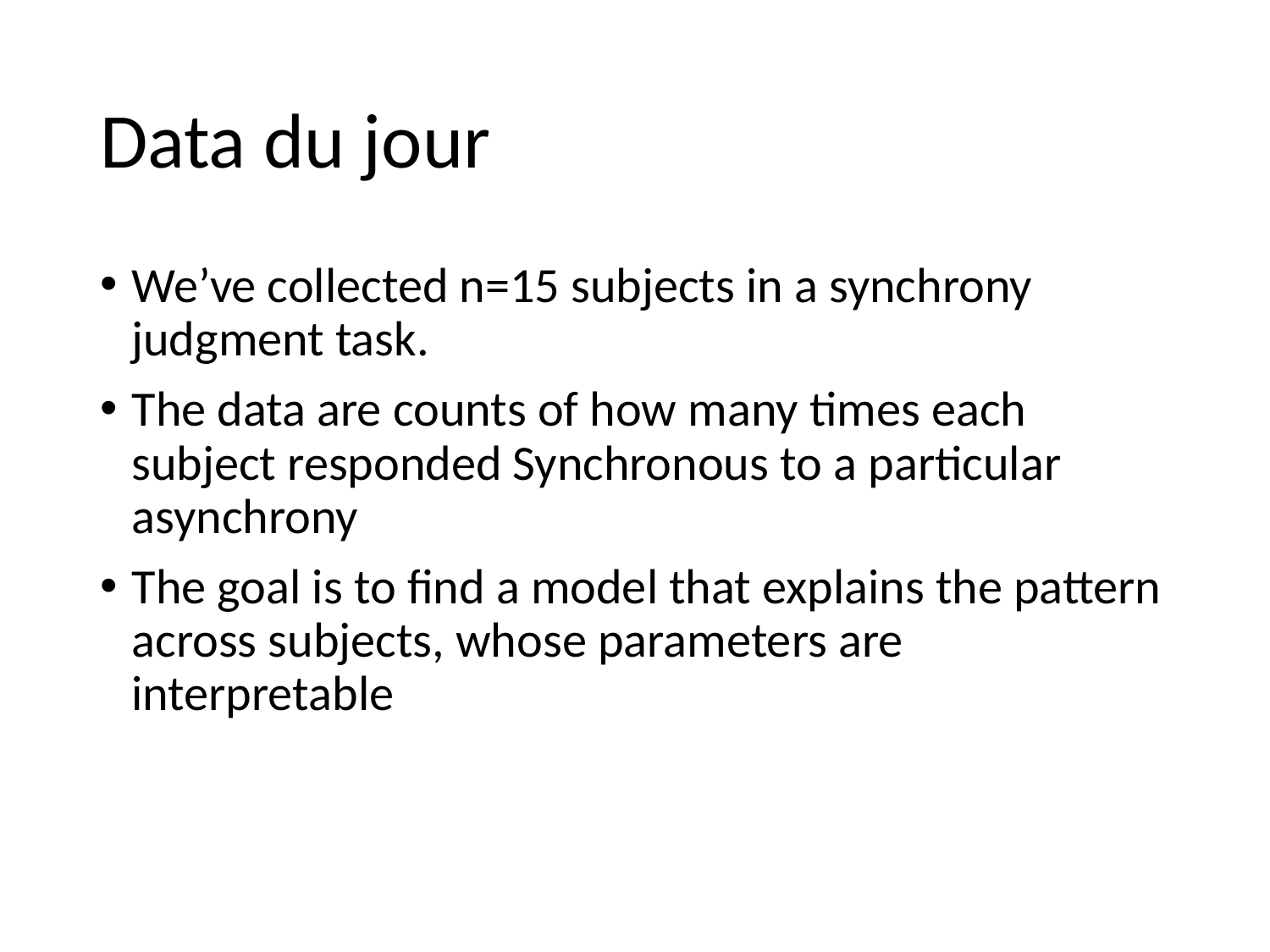

# Data du jour
We’ve collected n=15 subjects in a synchrony judgment task.
The data are counts of how many times each subject responded Synchronous to a particular asynchrony
The goal is to find a model that explains the pattern across subjects, whose parameters are interpretable